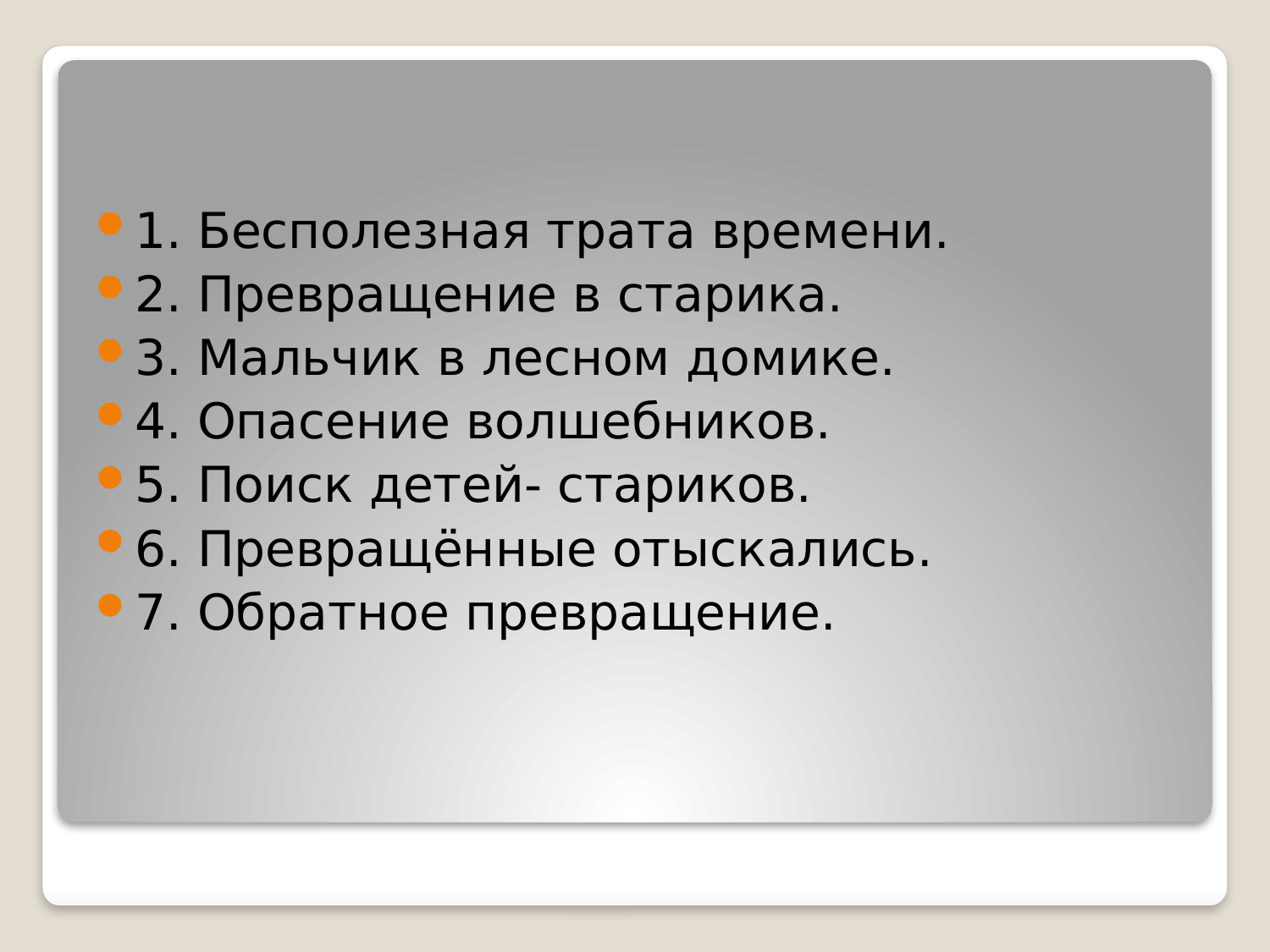

1. Бесполезная трата времени.
2. Превращение в старика.
3. Мальчик в лесном домике.
4. Опасение волшебников.
5. Поиск детей- стариков.
6. Превращённые отыскались.
7. Обратное превращение.
#